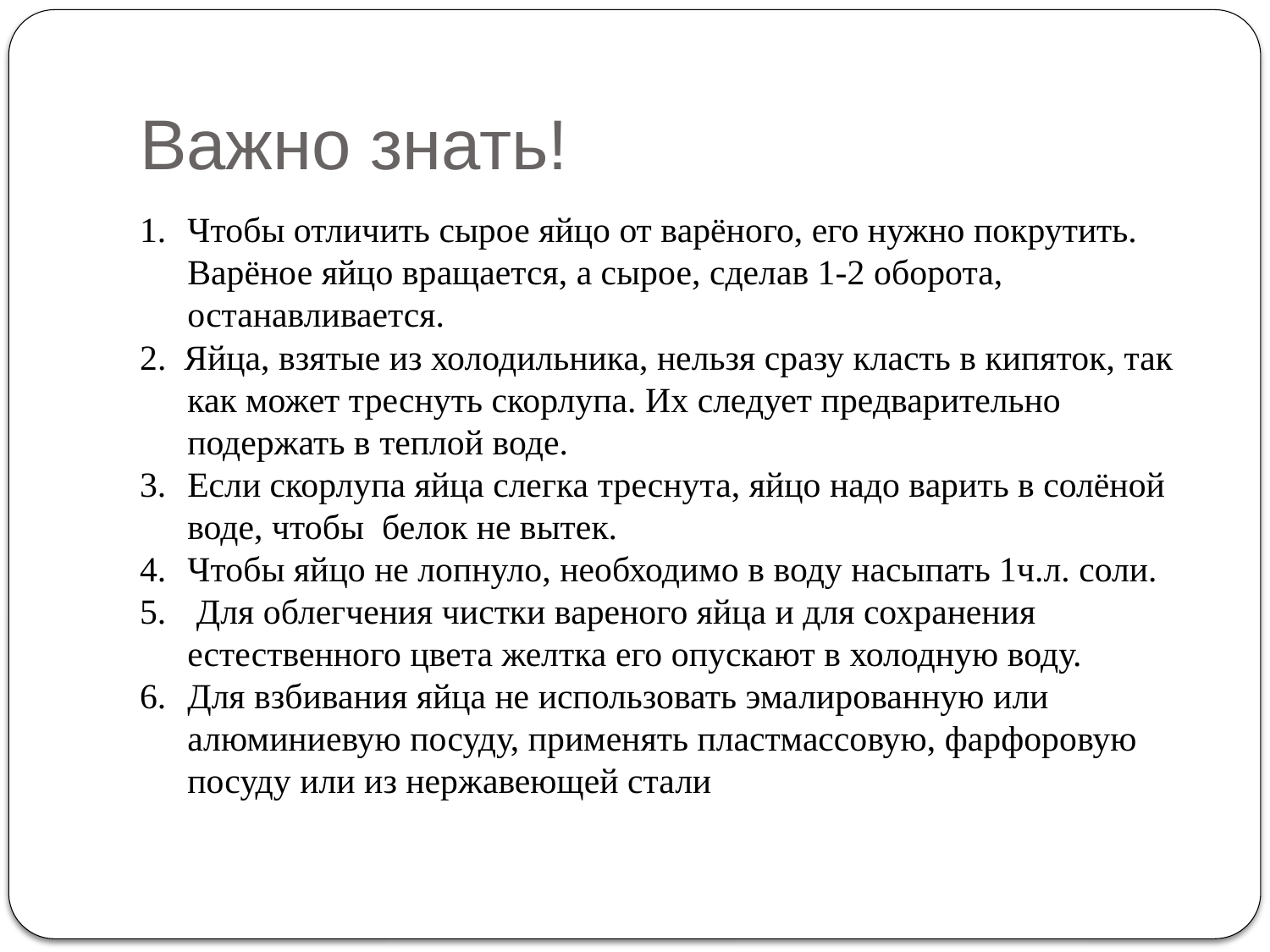

# Важно знать!
Чтобы отличить сырое яйцо от варёного, его нужно покрутить. Варёное яйцо вращается, а сырое, сделав 1-2 оборота, останавливается.
2.  Яйца, взятые из холодильника, нельзя сразу класть в кипяток, так как может треснуть скорлупа. Их следует предварительно подержать в теплой воде.
Если скорлупа яйца слегка треснута, яйцо надо варить в солёной воде, чтобы  белок не вытек.
Чтобы яйцо не лопнуло, необходимо в воду насыпать 1ч.л. соли.
 Для облегчения чистки вареного яйца и для сохранения естественного цвета желтка его опускают в холодную воду.
Для взбивания яйца не использовать эмалированную или алюминиевую посуду, применять пластмассовую, фарфоровую посуду или из нержавеющей стали